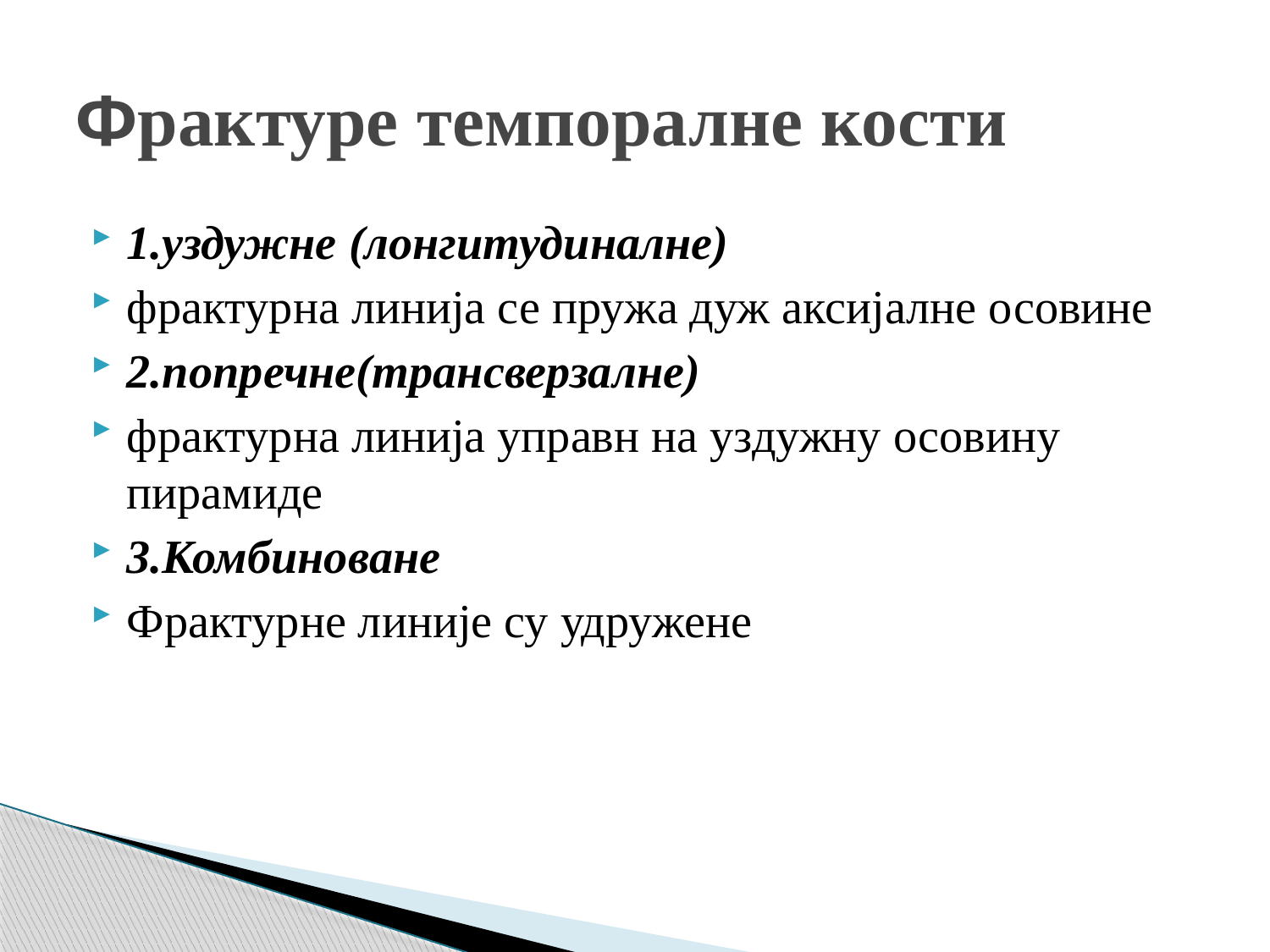

# Фрактуре темпоралне кости
1.уздужне (лонгитудиналне)
фрактурна линија се пружа дуж аксијалне осовине
2.попречне(трансверзалне)
фрактурна линија управн на уздужну осовину пирамиде
3.Комбиноване
Фрактурне линије су удружене